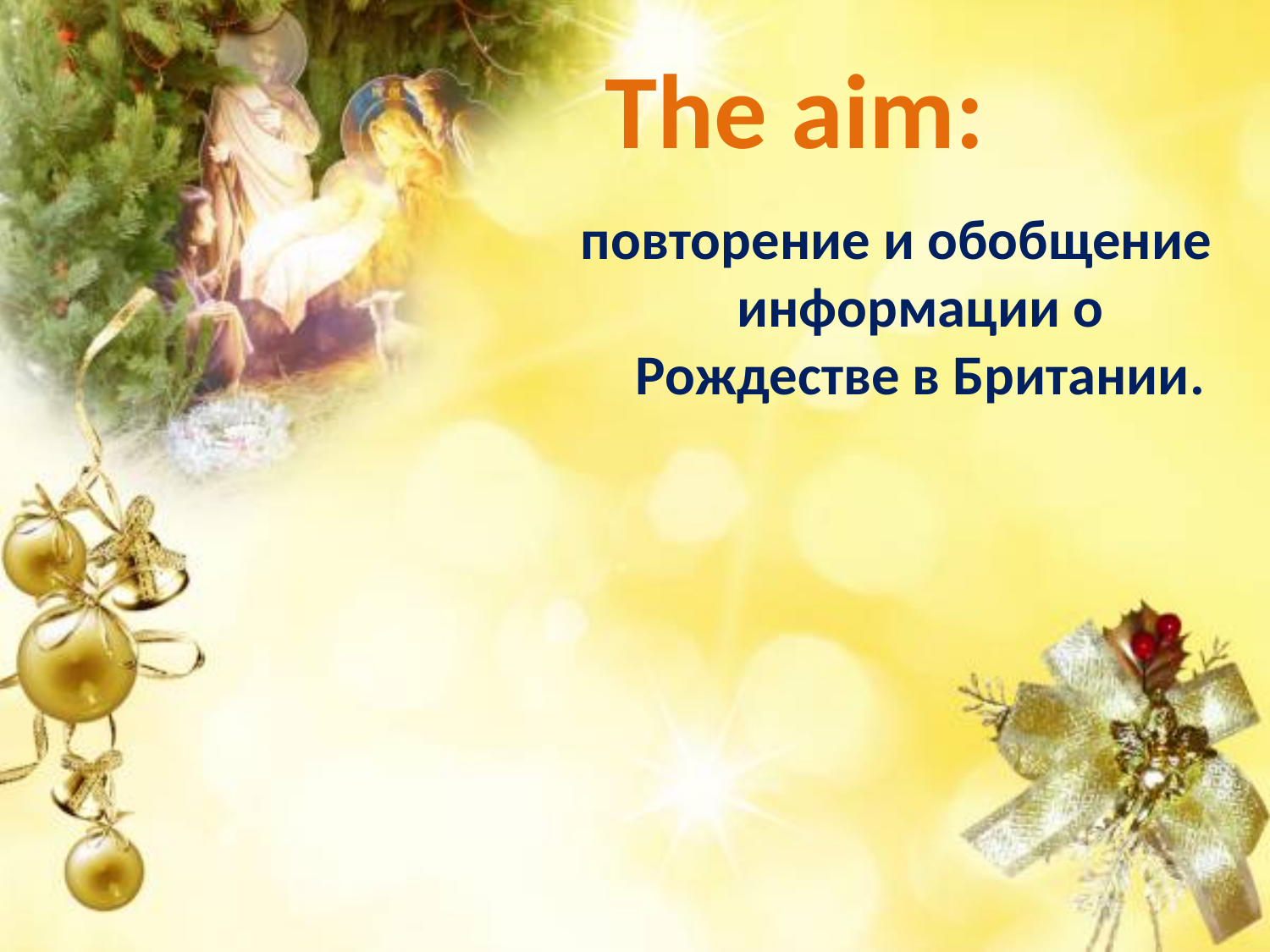

The aim:
повторение и обобщение информации о Рождестве в Британии.